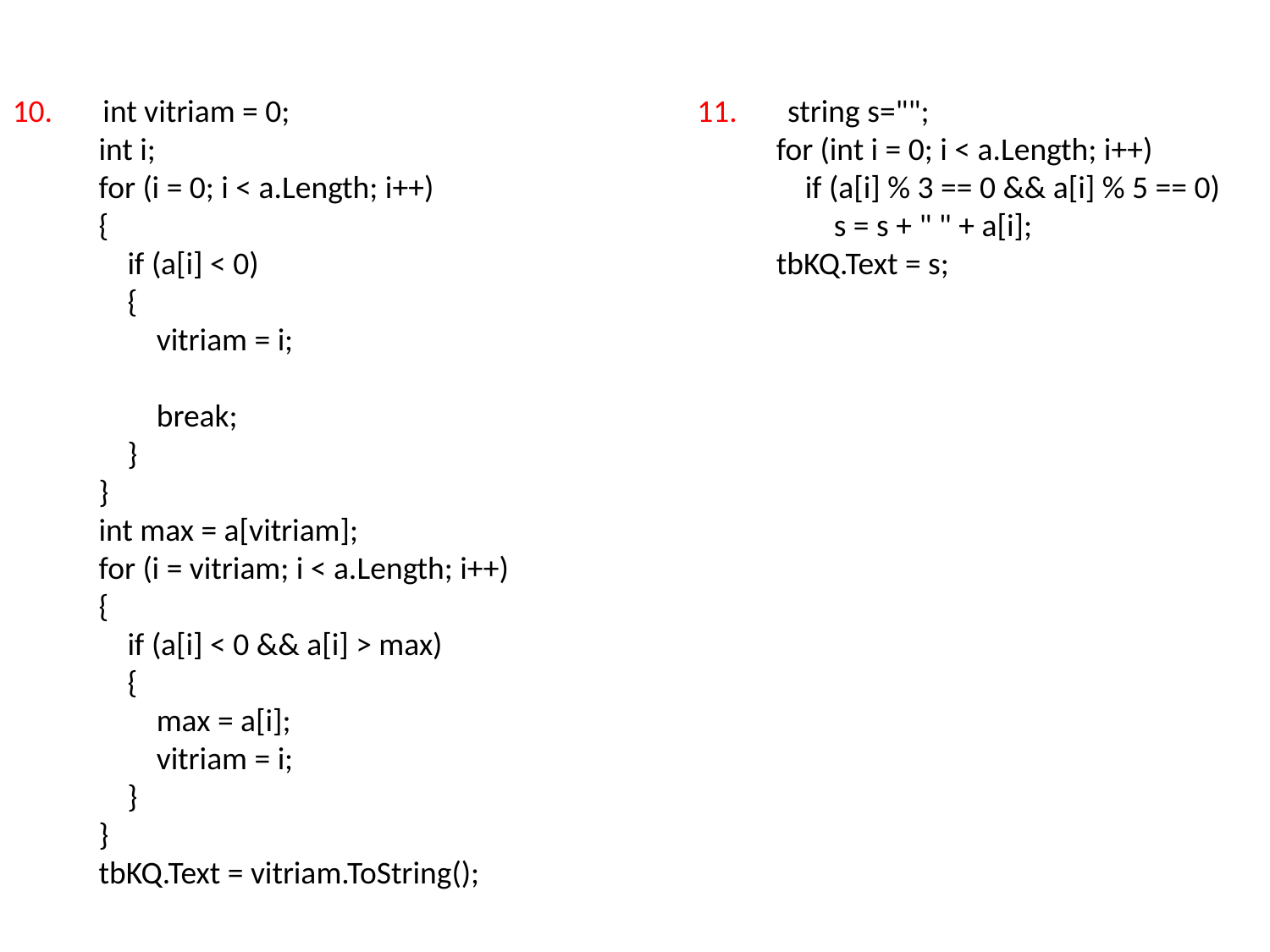

10.       int vitriam = 0;
            int i;
            for (i = 0; i < a.Length; i++)
            {
                if (a[i] < 0)
                {
                    vitriam = i;

                    break;
                }
            }
            int max = a[vitriam];
            for (i = vitriam; i < a.Length; i++)
            {
                if (a[i] < 0 && a[i] > max)
                {
                    max = a[i];
                    vitriam = i;
                }
            }
            tbKQ.Text = vitriam.ToString();
 11.       string s="";
            for (int i = 0; i < a.Length; i++)
                if (a[i] % 3 == 0 && a[i] % 5 == 0)
                    s = s + " " + a[i];
            tbKQ.Text = s;